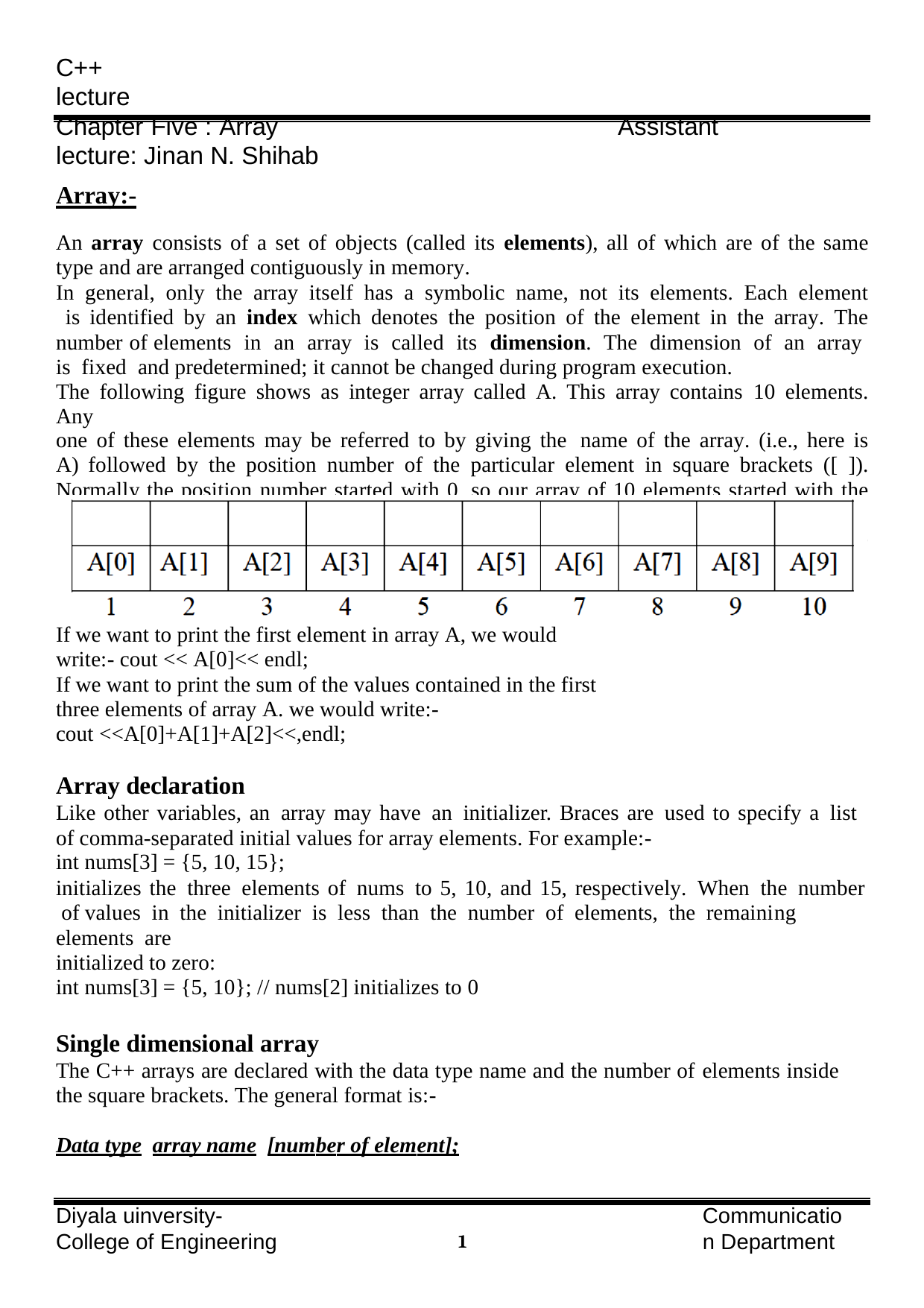

C++ lecture
Chapter Five : Array                                               Assistant lecture: Jinan N. Shihab

Array:-

An array consists of a set of objects (called its elements), all of which are of the same type and are arranged contiguously in memory.
In  general,  only  the  array  itself  has  a  symbolic  name,  not  its  elements.  Each  element  is identified by an index which denotes the position of the element in the array. The number of elements  in  an  array  is  called  its  dimension.  The  dimension  of  an  array  is  fixed  and predetermined; it cannot be changed during program execution.
The following figure shows as integer array called A. This array contains 10 elements. Any
one of these elements may be referred to by giving the  name of the array. (i.e., here is A) followed by the position number of the particular element in square brackets ([ ]). Normally the position number started with 0, so our array of 10 elements started with the first element A[0] and ended with A[9] because from 0 to 9 means 10 elements. In general, the ith element of array A is referred to as A[i-1] and the position number specifies the number of elements from the beginning of the array. It is more formally called a subscript.

If we want to print the first element in array A, we would write:- cout << A[0]<< endl;
If we want to print the sum of the values contained in the first three elements of array A. we would write:-
cout <<A[0]+A[1]+A[2]<<,endl;

Array declaration
Like other variables, an  array may have  an  initializer. Braces are  used to specify a  list of comma-separated initial values for array elements. For example:-
int nums[3] = {5, 10, 15};
initializes the  three  elements of  nums  to 5, 10, and 15, respectively.  When  the  number  of values  in  the  initializer  is  less  than  the  number  of  elements,  the  remaining  elements  are
initialized to zero:
int nums[3] = {5, 10}; // nums[2] initializes to 0

Single dimensional array
The C++ arrays are declared with the data type name and the number of elements inside the square brackets. The general format is:-

Data type  array name  [number of element];
Diyala uinversity- College of Engineering
Communication Department
1